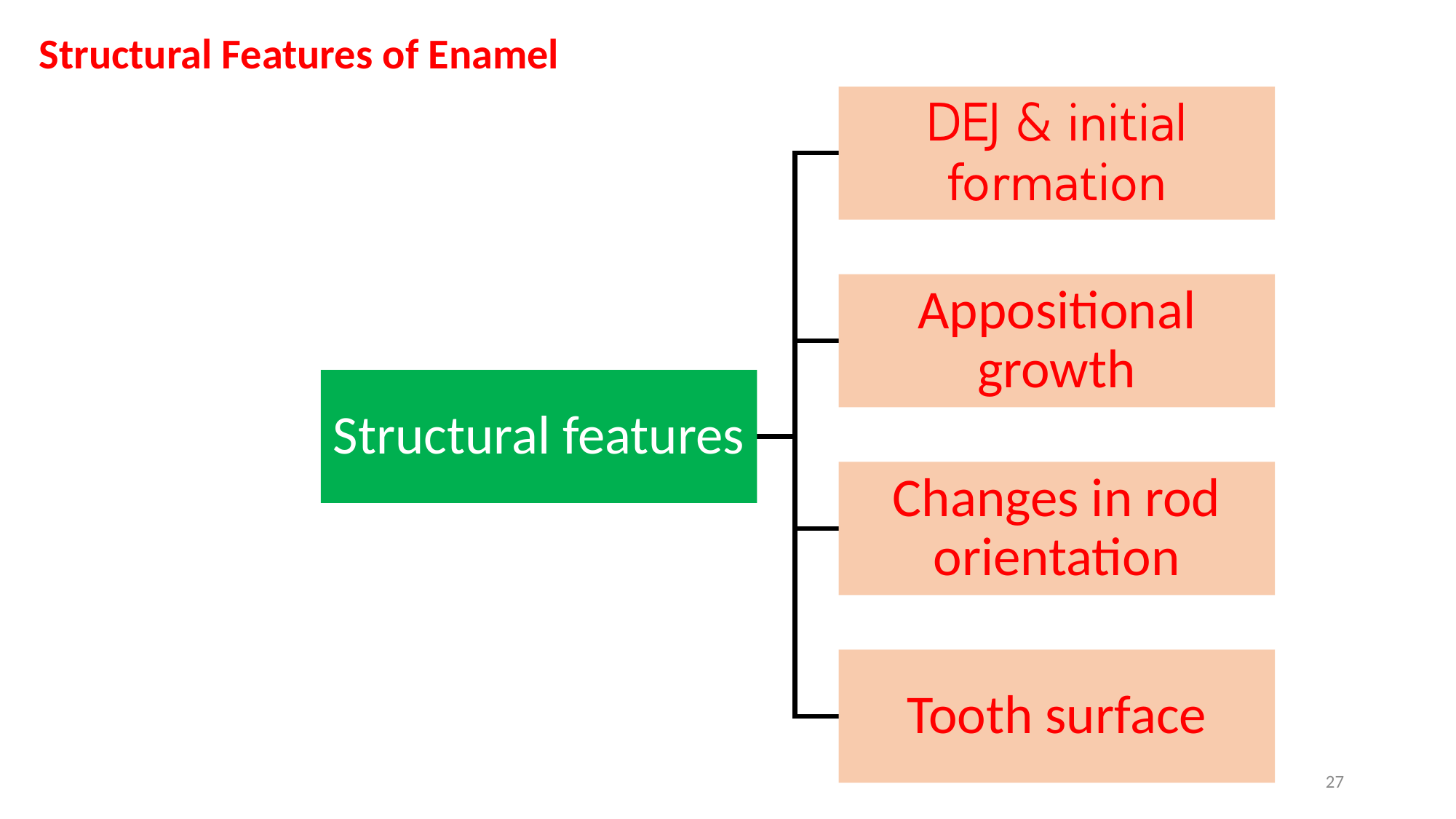

Structural Features of Enamel
Structural features
DEJ & initial formation
Appositional growth
Changes in rod orientation
Tooth surface
27